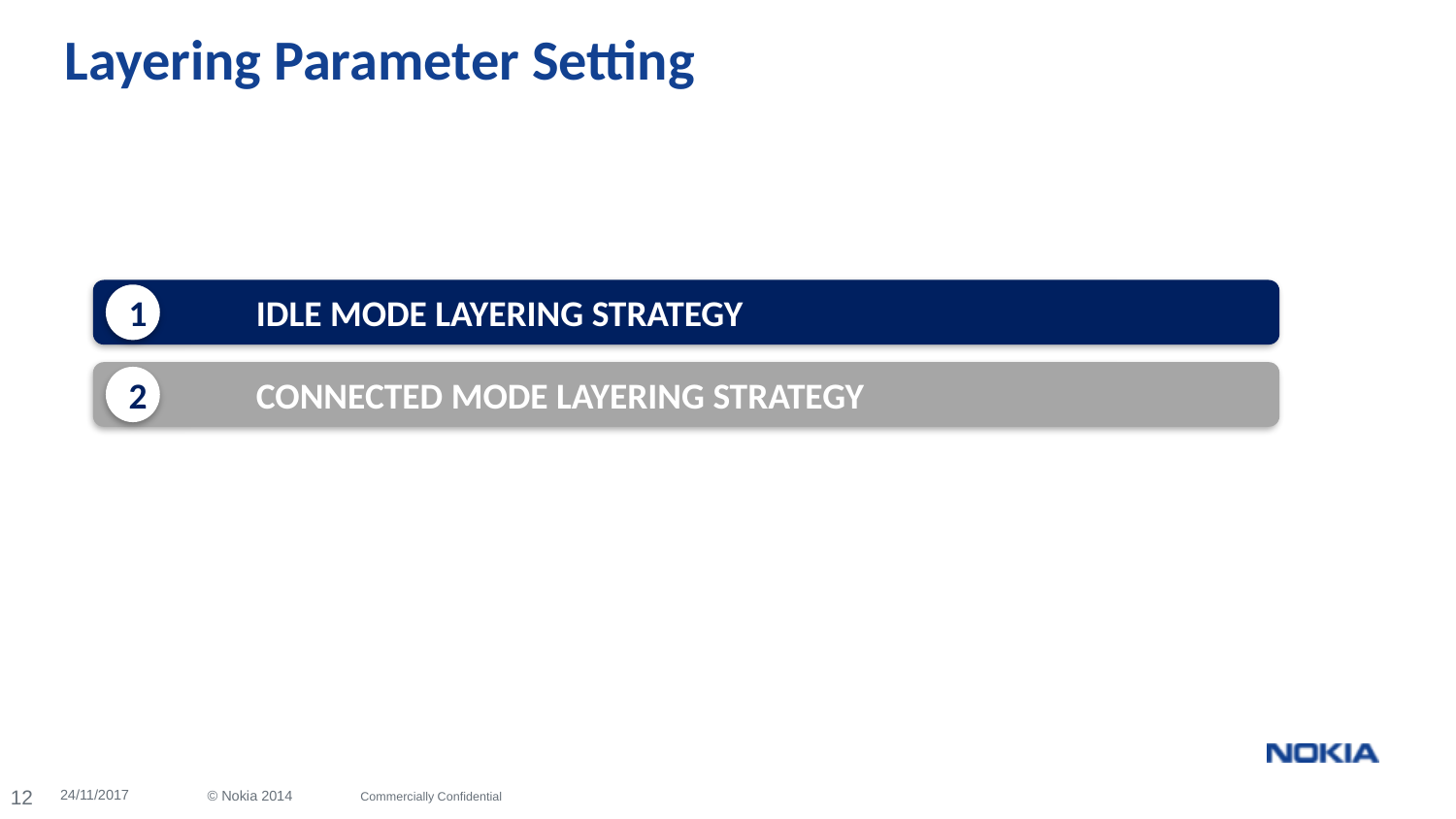

# Layering Parameter Setting
	IDLE MODE LAYERING STRATEGY
1
	CONNECTED MODE LAYERING STRATEGY
2